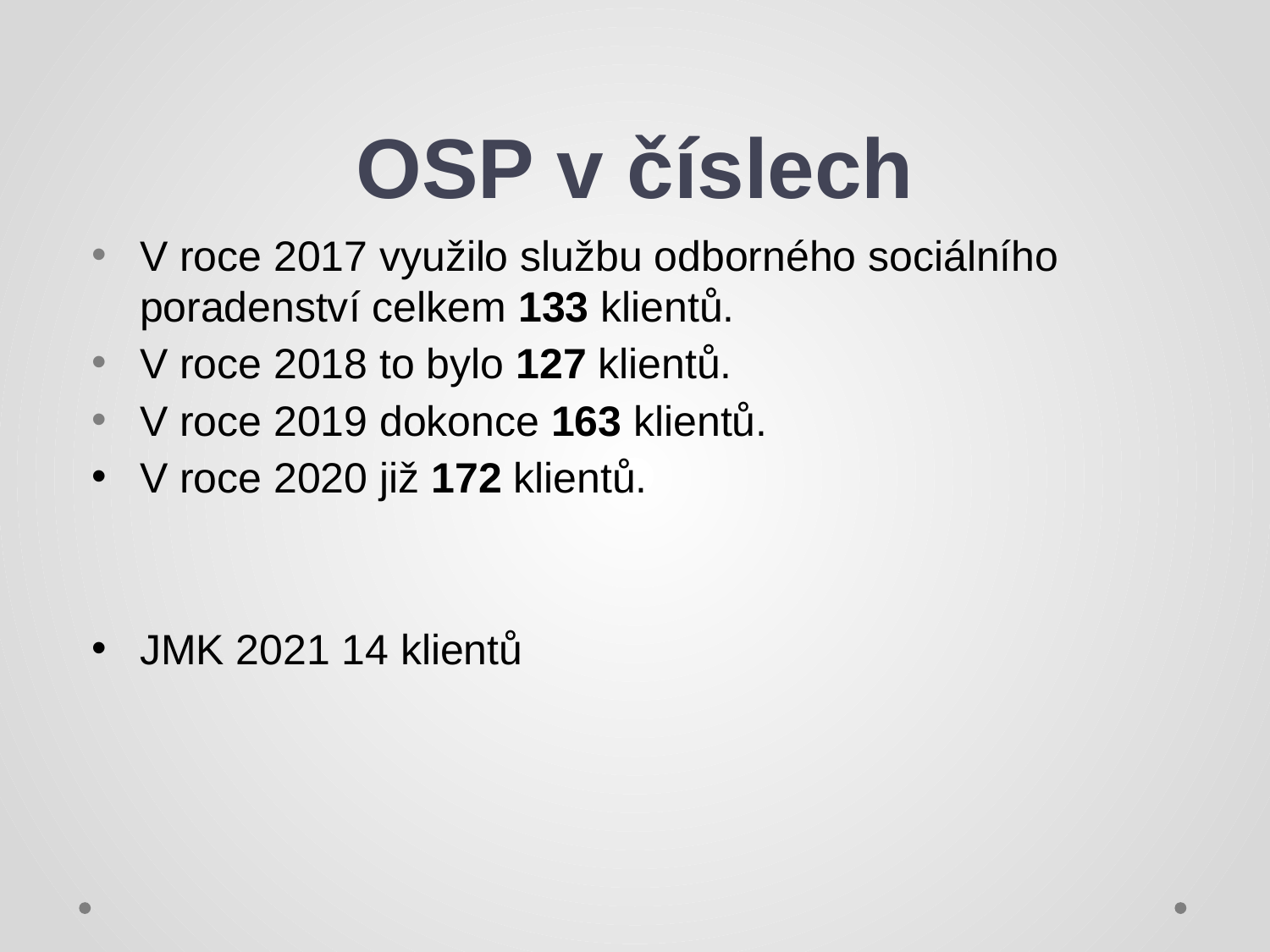

# OSP v číslech
V roce 2017 využilo službu odborného sociálního poradenství celkem 133 klientů.
V roce 2018 to bylo 127 klientů.
V roce 2019 dokonce 163 klientů.
V roce 2020 již 172 klientů.

JMK 2021 14 klientů